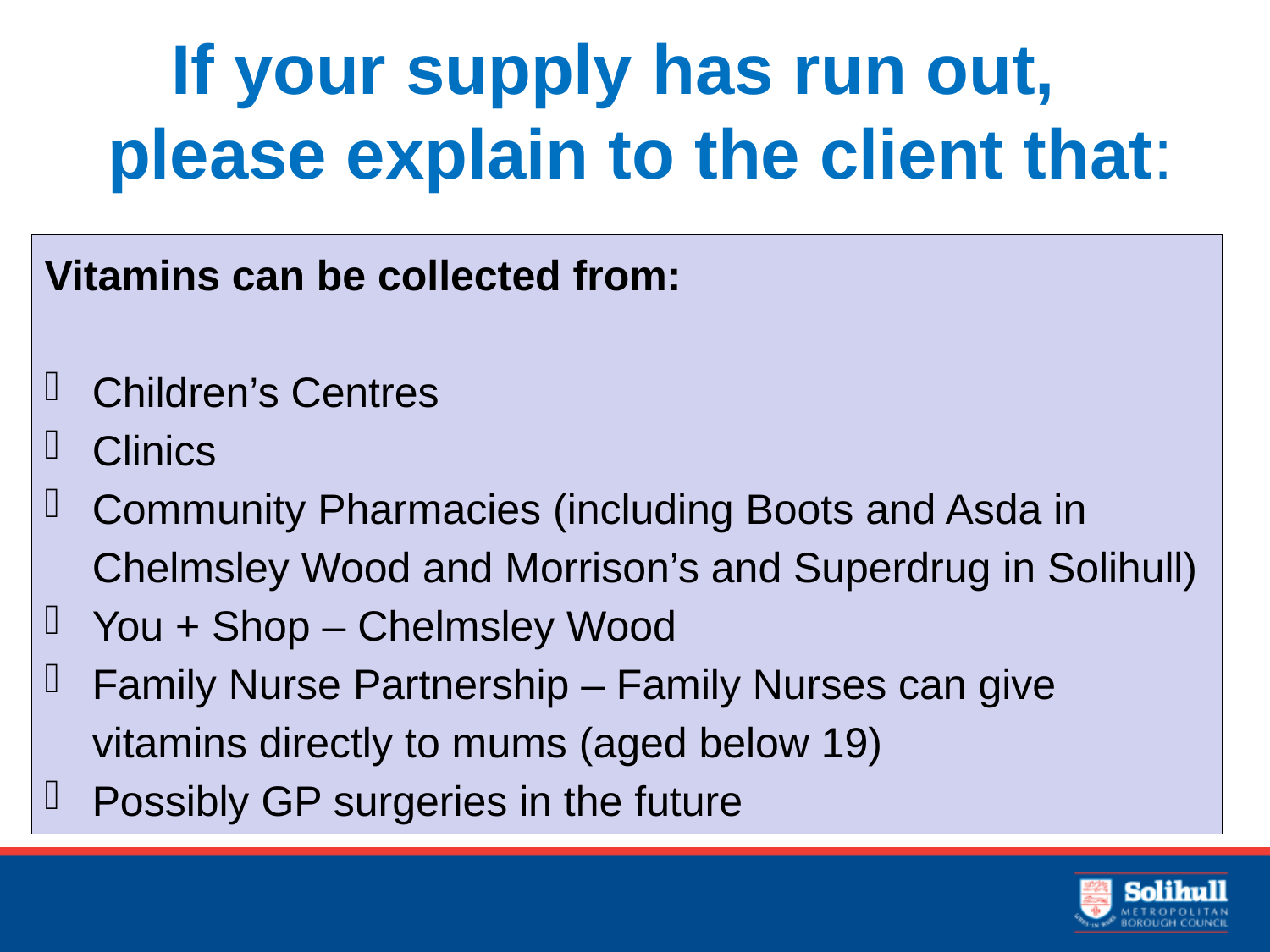

If your supply has run out, please explain to the client that:

Vitamins can be collected from:

Children’s Centres
Clinics
Community Pharmacies (including Boots and Asda in Chelmsley Wood and Morrison’s and Superdrug in Solihull)
You + Shop – Chelmsley Wood
Family Nurse Partnership – Family Nurses can give vitamins directly to mums (aged below 19)
Possibly GP surgeries in the future